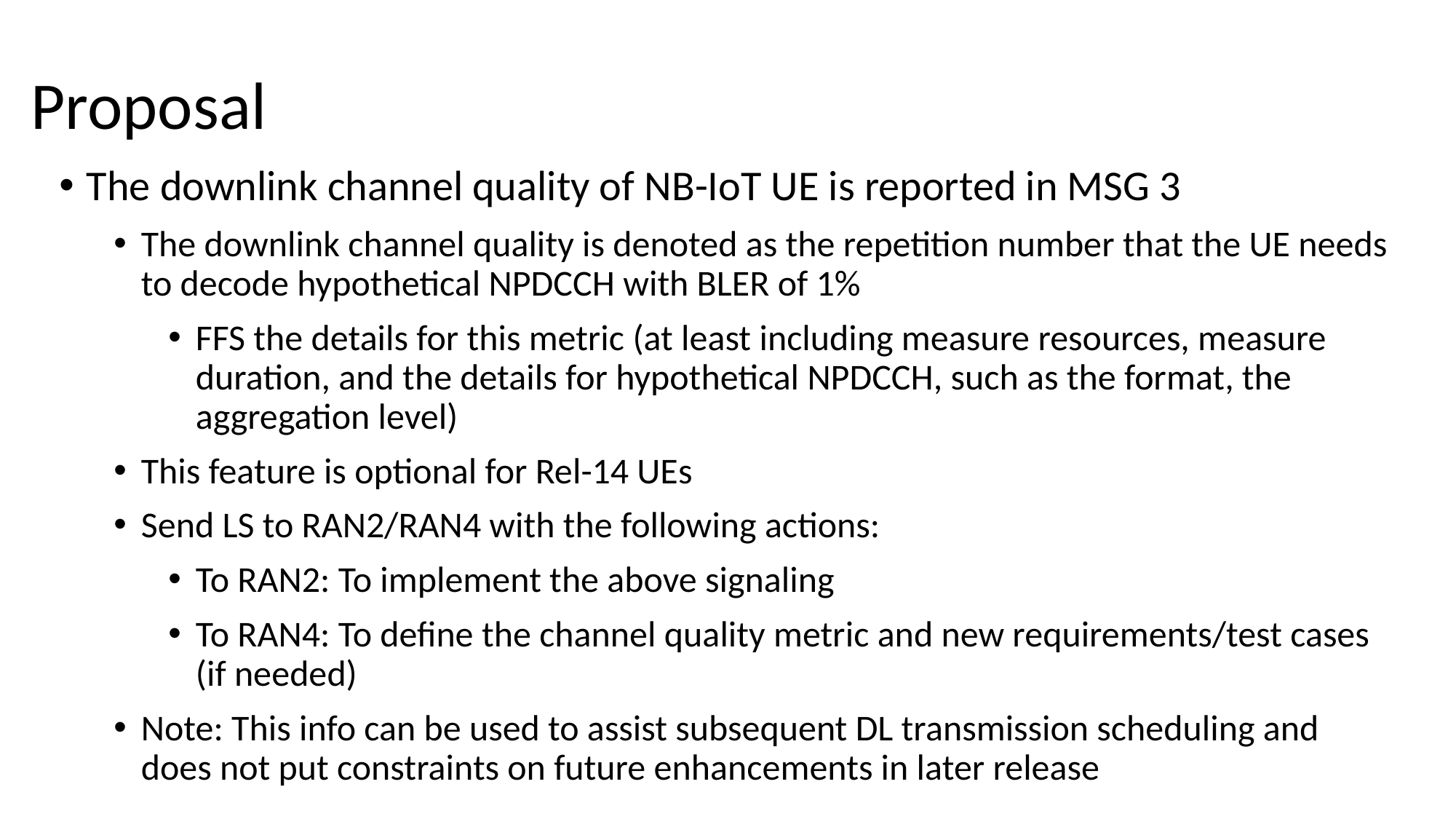

# Proposal
The downlink channel quality of NB-IoT UE is reported in MSG 3
The downlink channel quality is denoted as the repetition number that the UE needs to decode hypothetical NPDCCH with BLER of 1%
FFS the details for this metric (at least including measure resources, measure duration, and the details for hypothetical NPDCCH, such as the format, the aggregation level)
This feature is optional for Rel-14 UEs
Send LS to RAN2/RAN4 with the following actions:
To RAN2: To implement the above signaling
To RAN4: To define the channel quality metric and new requirements/test cases (if needed)
Note: This info can be used to assist subsequent DL transmission scheduling and does not put constraints on future enhancements in later release